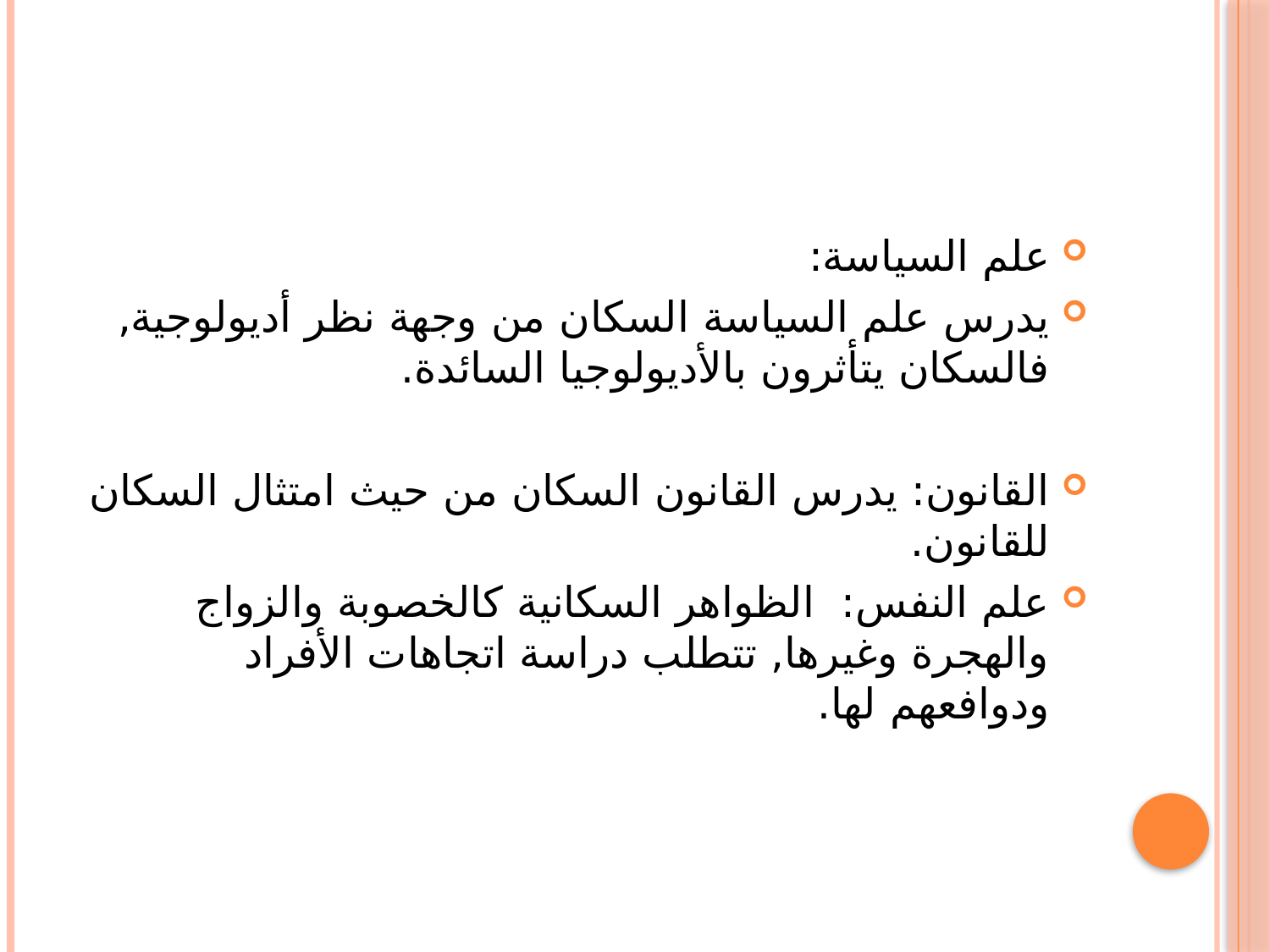

#
علم السياسة:
يدرس علم السياسة السكان من وجهة نظر أديولوجية, فالسكان يتأثرون بالأديولوجيا السائدة.

القانون: يدرس القانون السكان من حيث امتثال السكان للقانون.
علم النفس:  الظواهر السكانية كالخصوبة والزواج والهجرة وغيرها, تتطلب دراسة اتجاهات الأفراد ودوافعهم لها.